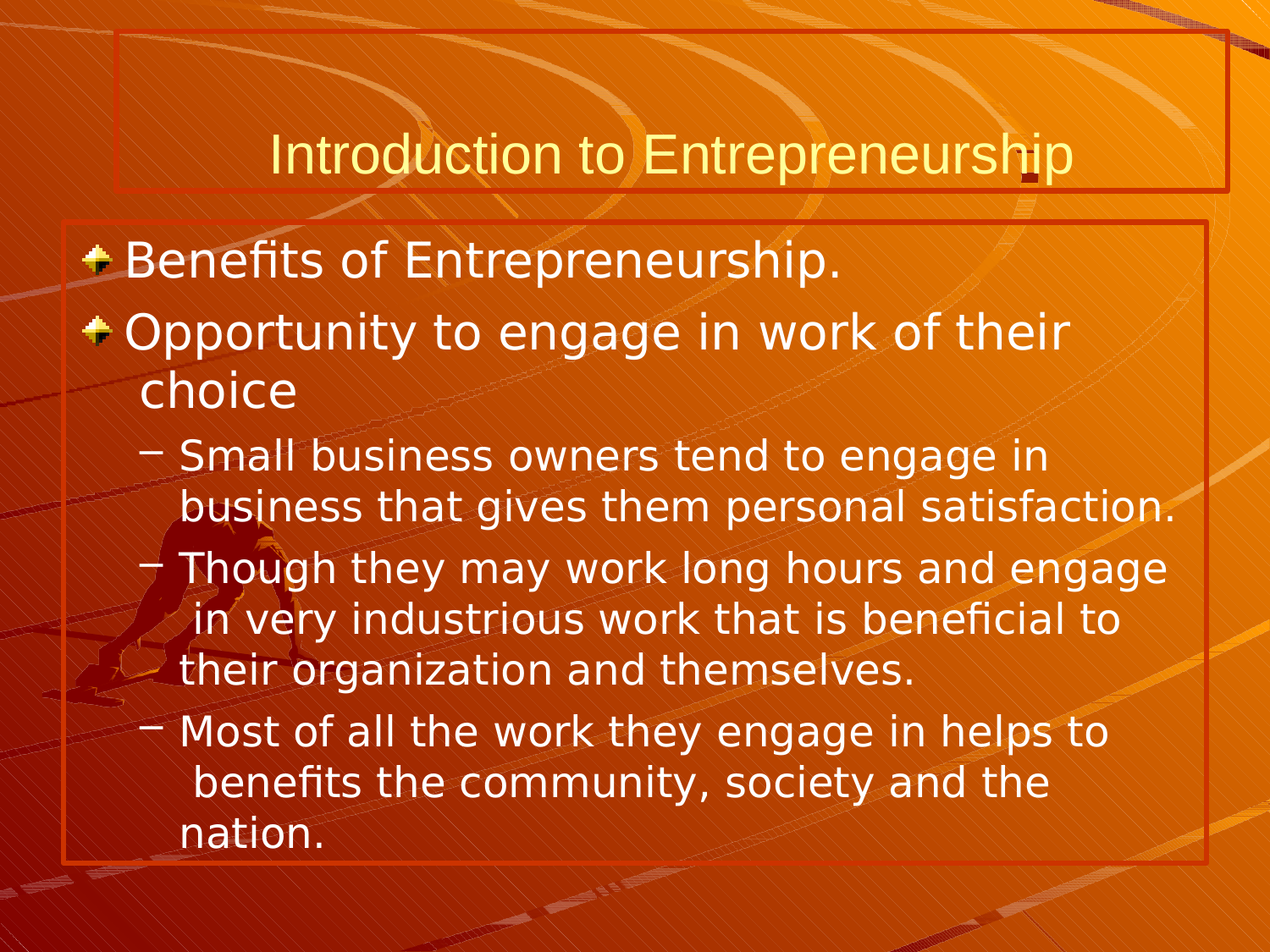

# Introduction to Entrepreneurship
Benefits of Entrepreneurship.
Opportunity to engage in work of their  choice
Small business owners tend to engage in  business that gives them personal satisfaction.
Though they may work long hours and engage  in very industrious work that is beneficial to  their organization and themselves.
Most of all the work they engage in helps to  benefits the community, society and the  nation.